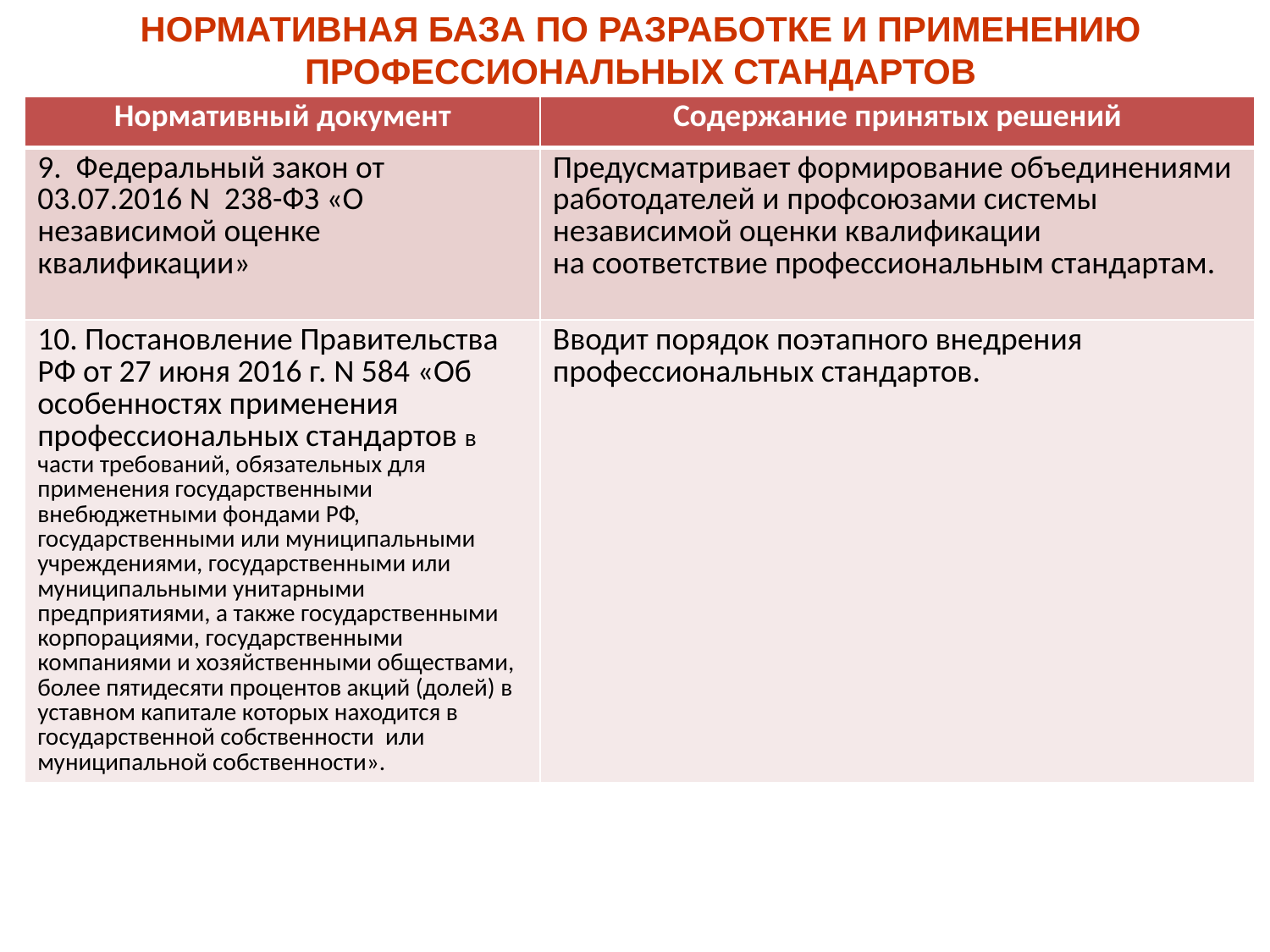

# НОРМАТИВНАЯ БАЗА ПО РАЗРАБОТКЕ И ПРИМЕНЕНИЮ ПРОФЕССИОНАЛЬНЫХ СТАНДАРТОВ
| Нормативный документ | Содержание принятых решений |
| --- | --- |
| 9. Федеральный закон от 03.07.2016 N 238-ФЗ «О независимой оценке квалификации» | Предусматривает формирование объединениями работодателей и профсоюзами системы независимой оценки квалификации на соответствие профессиональным стандартам. |
| 10. Постановление Правительства РФ от 27 июня 2016 г. N 584 «Об особенностях применения профессиональных стандартов в части требований, обязательных для применения государственными внебюджетными фондами РФ, государственными или муниципальными учреждениями, государственными или муниципальными унитарными предприятиями, а также государственными корпорациями, государственными компаниями и хозяйственными обществами, более пятидесяти процентов акций (долей) в уставном капитале которых находится в государственной собственности  или муниципальной собственности». | Вводит порядок поэтапного внедрения профессиональных стандартов. |